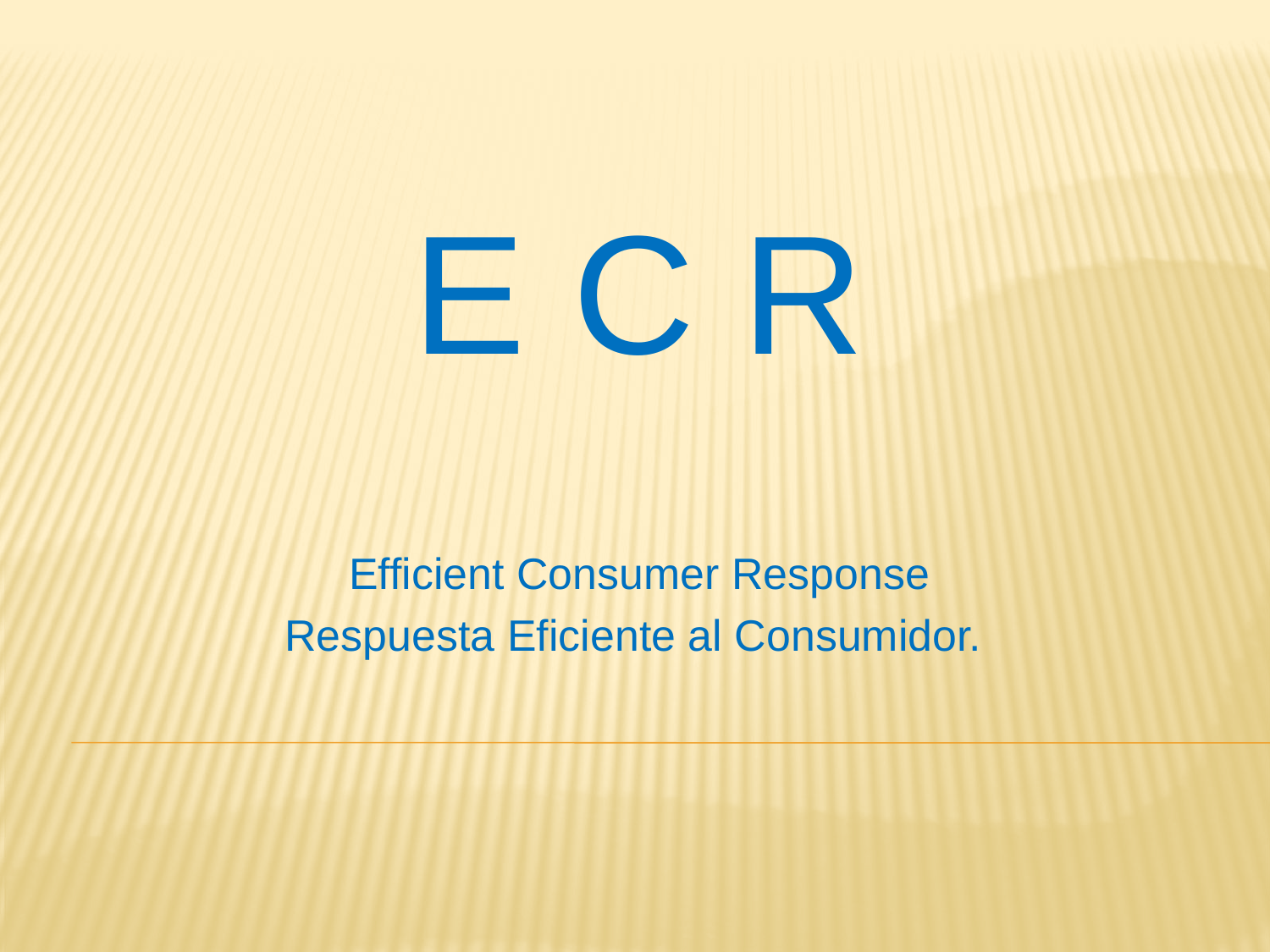

# E C R
 Efficient Consumer Response
Respuesta Eficiente al Consumidor.